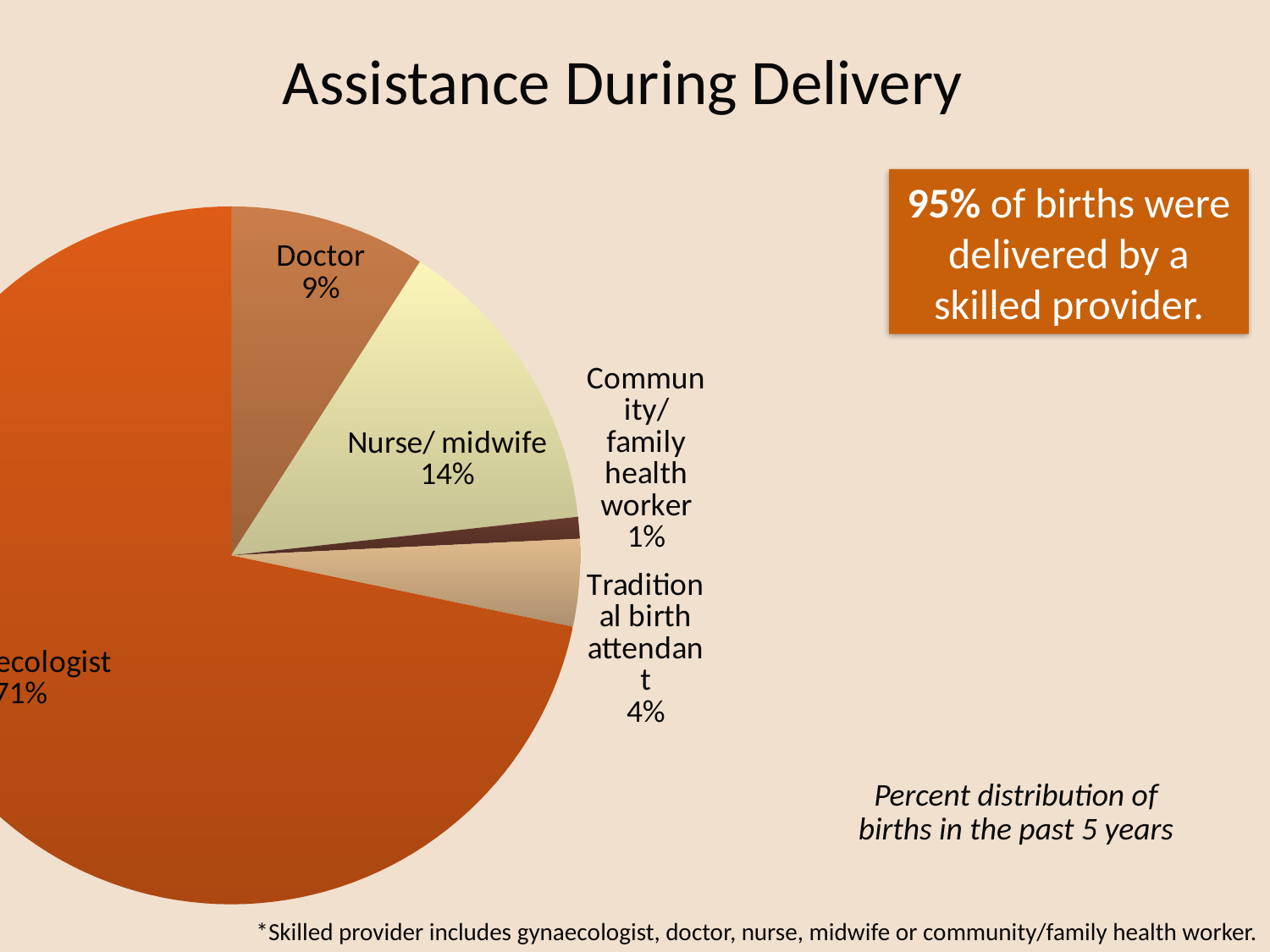

# Assistance During Delivery

### Chart

| Category | Column1 |
|---|---|
| Doctor | 9.0 |
| Nurse/ midwife | 14.0 |
| Community/ family health worker | 1.0 |
| Traditional birth attendant | 4.0 |
| Gynaecologist | 71.0 |
95% of births were delivered by a skilled provider.
Percent distribution of births in the past 5 years
*Skilled provider includes gynaecologist, doctor, nurse, midwife or community/family health worker.